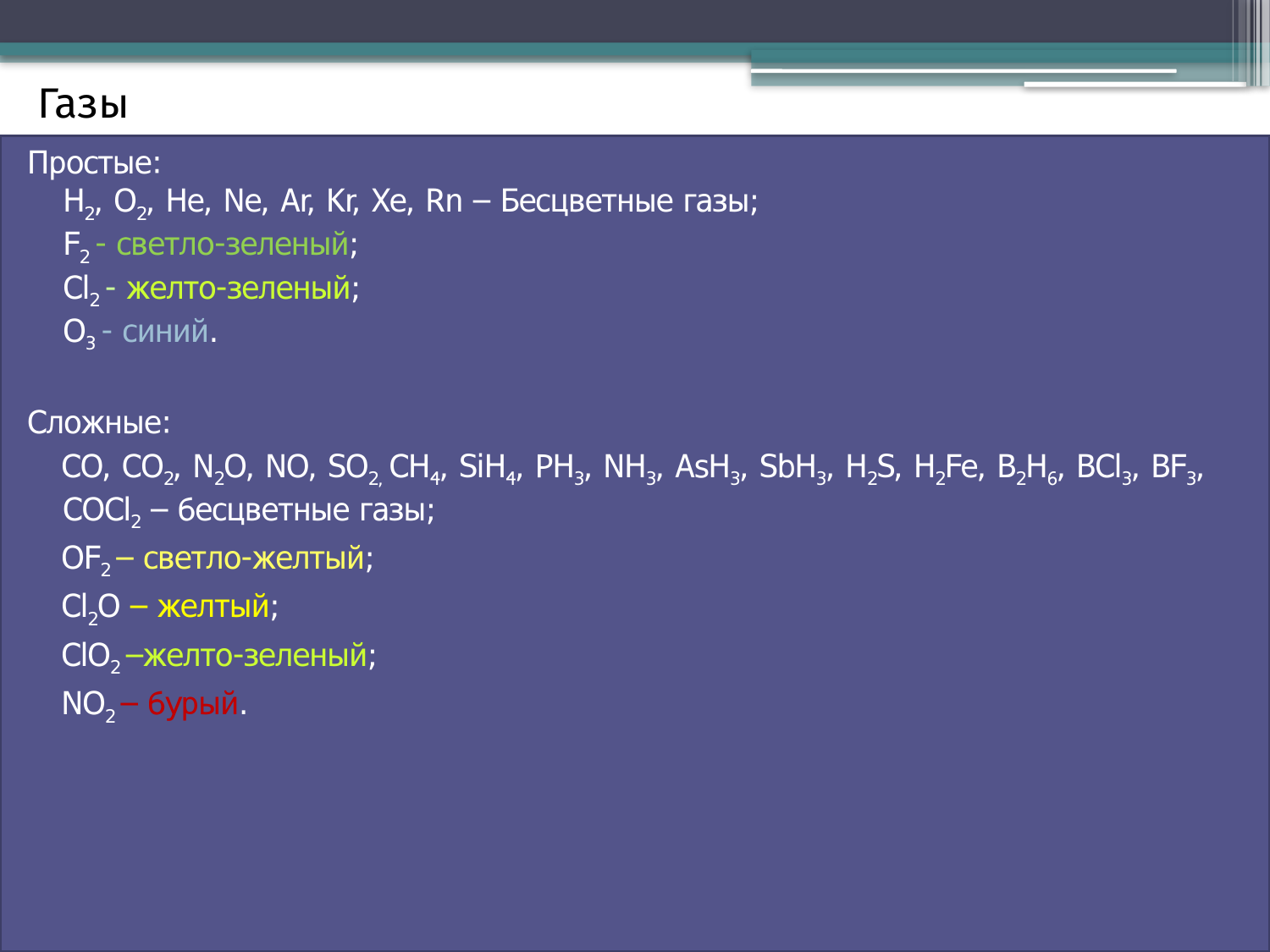

# Газы
Простые:
H2, O2, He, Ne, Ar, Kr, Xe, Rn – Бесцветные газы;
F2 - светло-зеленый;
Cl2 - желто-зеленый;
O3 - синий.

Сложные:
CO, CO2, N2O, NO, SO2, CH4, SiH4, PH3, NH3, AsH3, SbH3, H2S, H2Fe, B2H6, BCl3, BF3, COCl2 – бесцветные газы;
OF2 – светло-желтый;
Cl2O – желтый;
ClO2 –желто-зеленый;
NO2 – бурый.